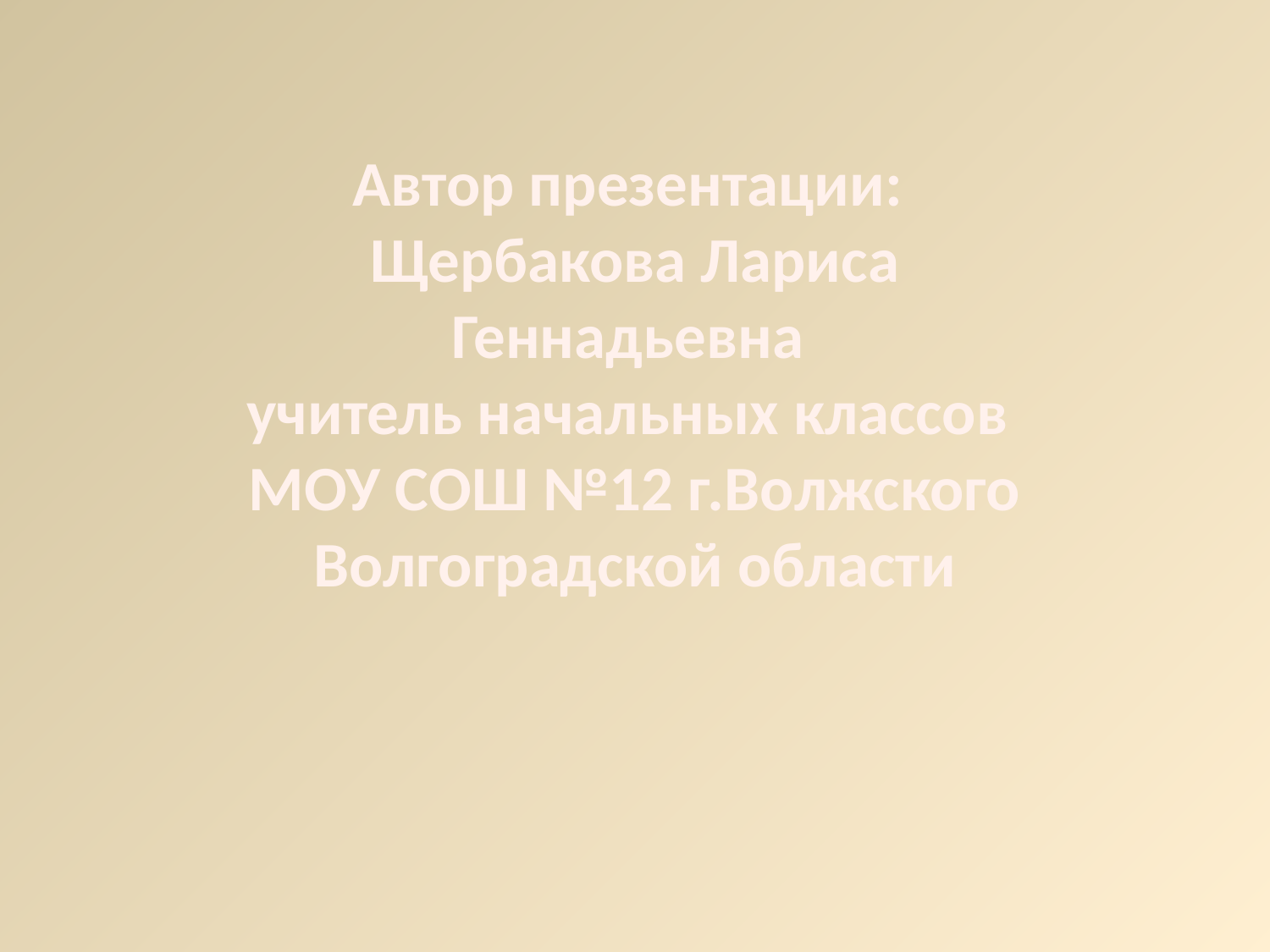

Автор презентации:
Щербакова Лариса Геннадьевна
учитель начальных классов
МОУ СОШ №12 г.Волжского Волгоградской области